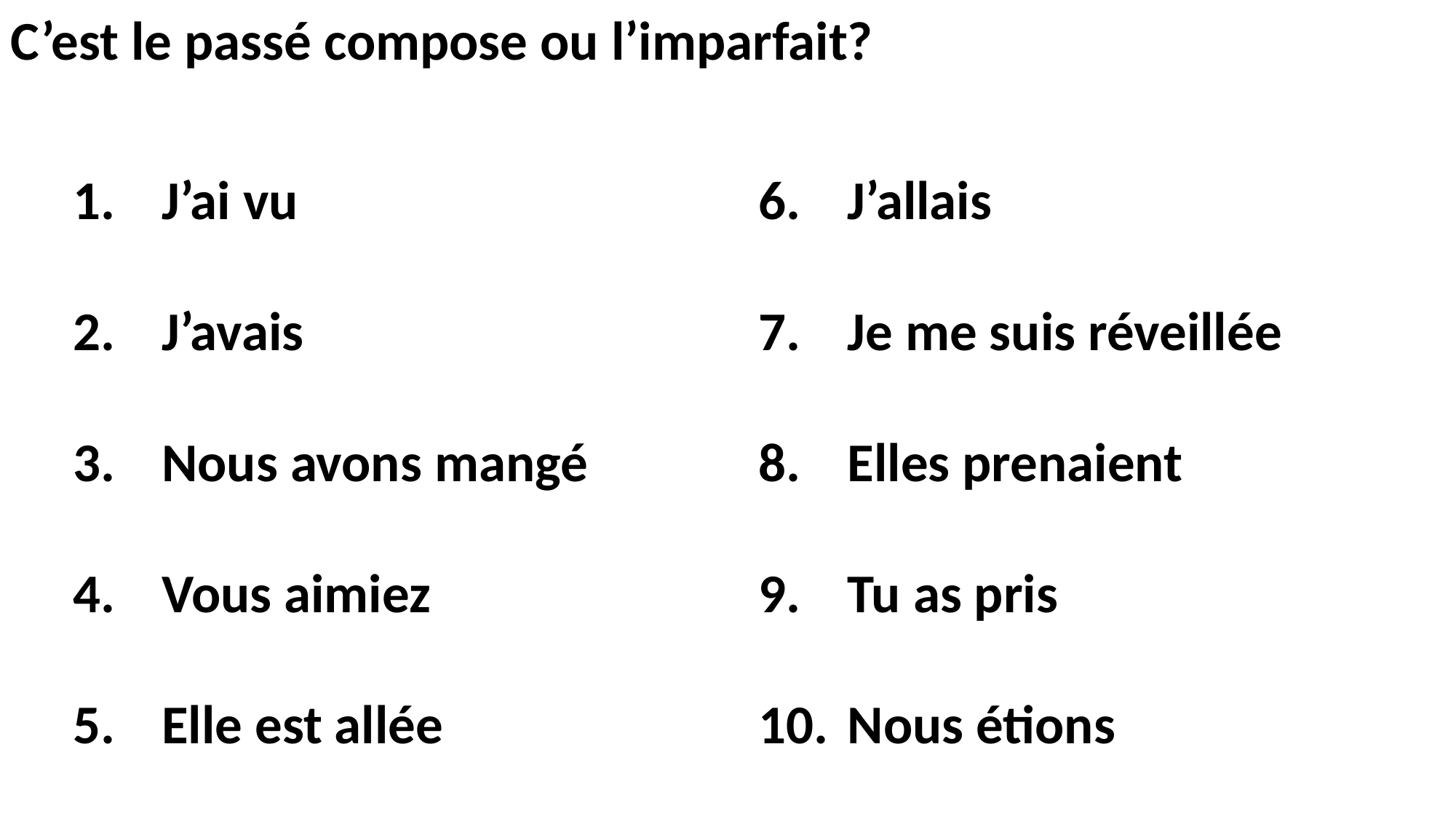

C’est le passé compose ou l’imparfait?
J’ai vu
J’avais
Nous avons mangé
Vous aimiez
Elle est allée
J’allais
Je me suis réveillée
Elles prenaient
Tu as pris
Nous étions